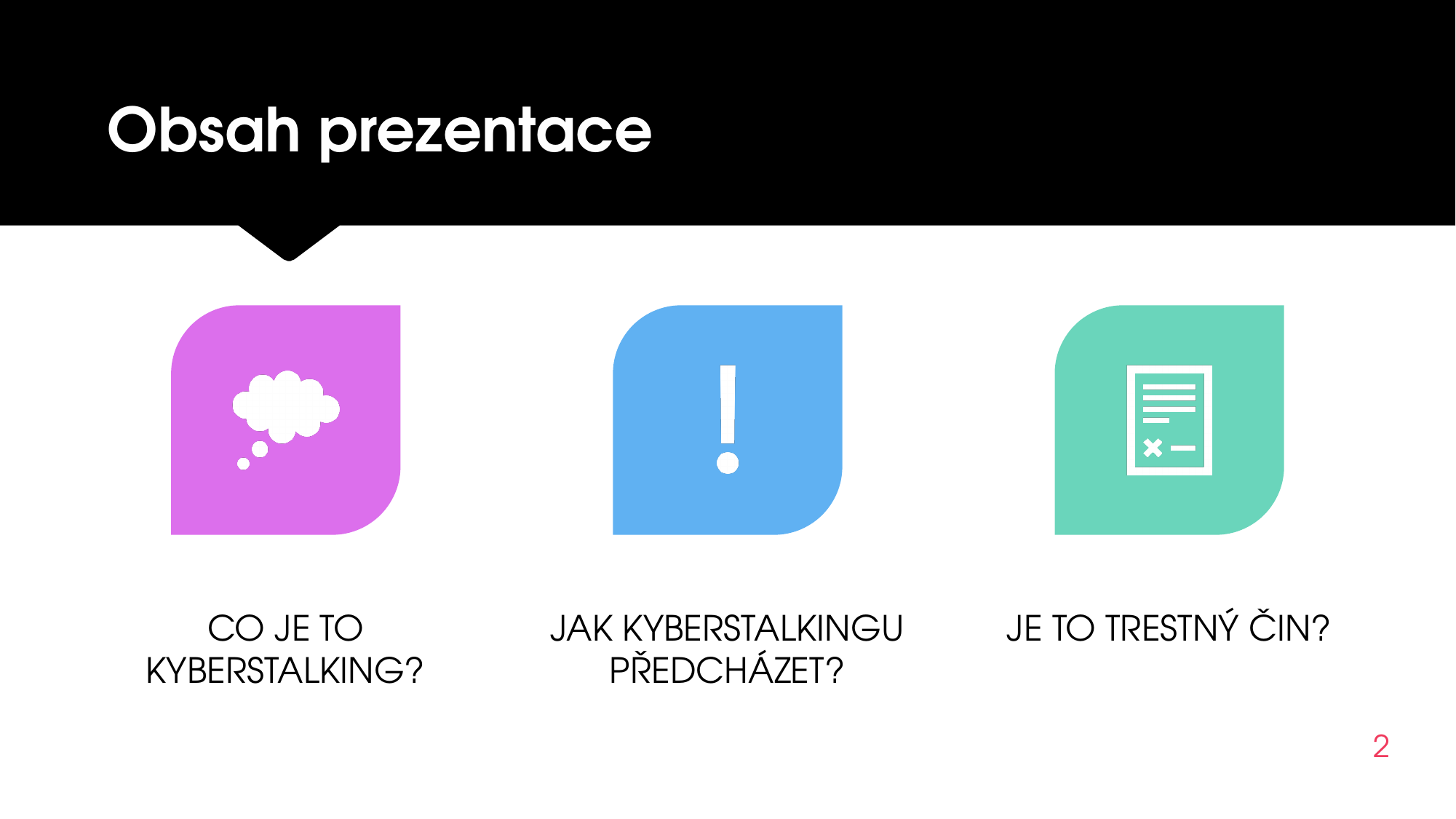

# Obsah prezentace
Co je to kyberstalking?
Jak kyberstalkingu předcházet?
Je to trestný čin?
2